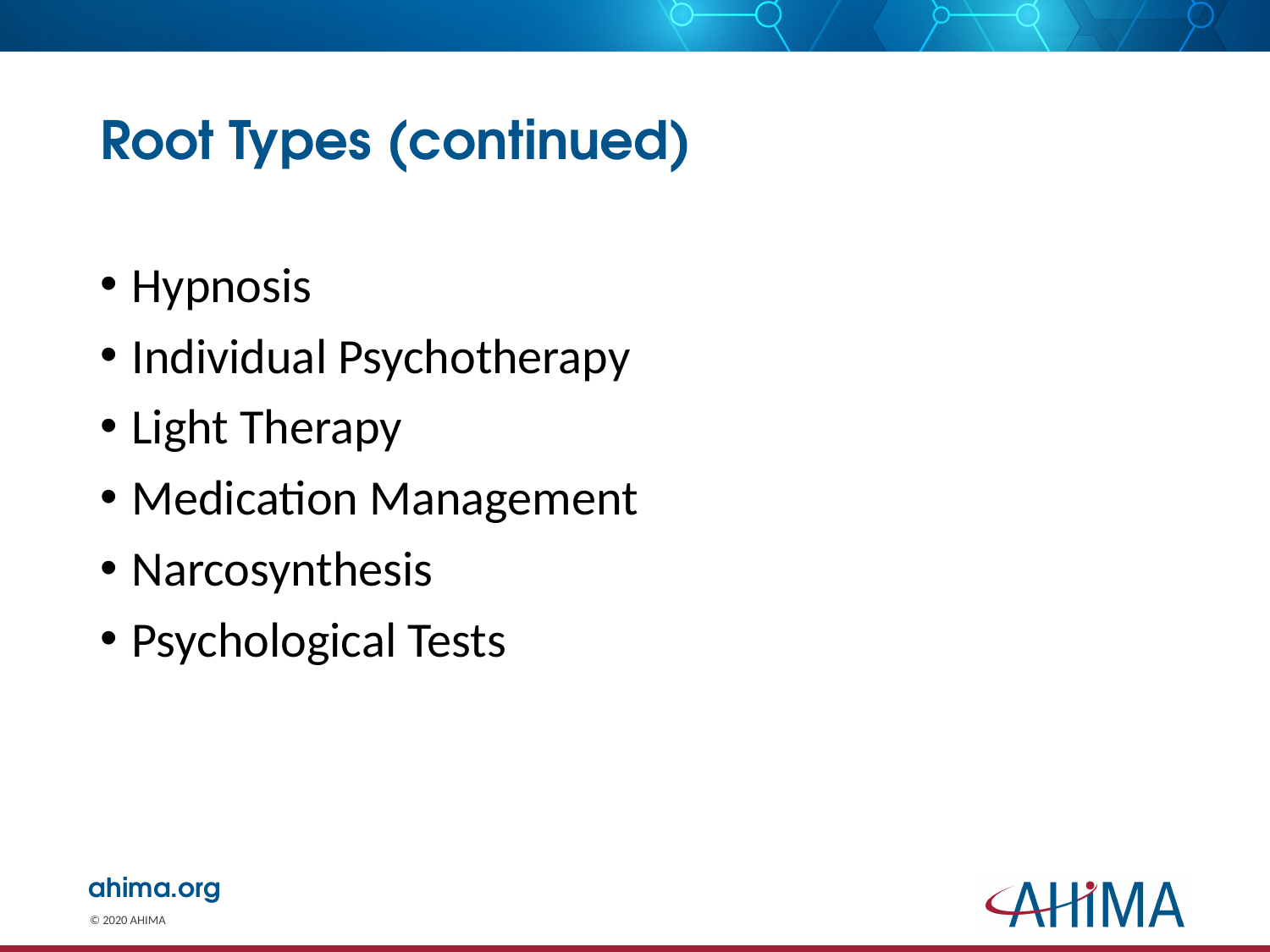

# Root Types (continued)
Hypnosis
Individual Psychotherapy
Light Therapy
Medication Management
Narcosynthesis
Psychological Tests